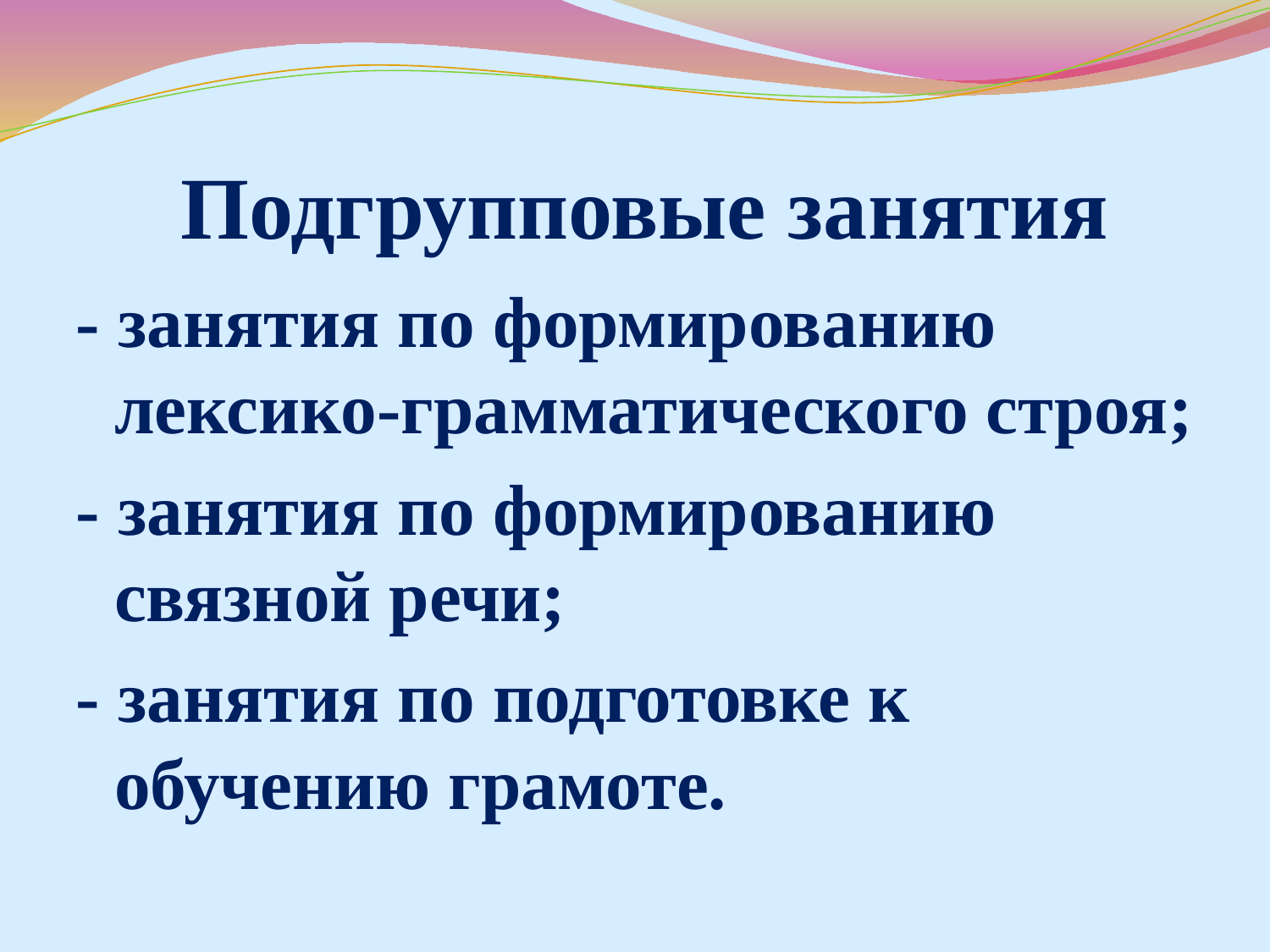

# Подгрупповые занятия
- занятия по формированию лексико-грамматического строя;
- занятия по формированию связной речи;
- занятия по подготовке к обучению грамоте.